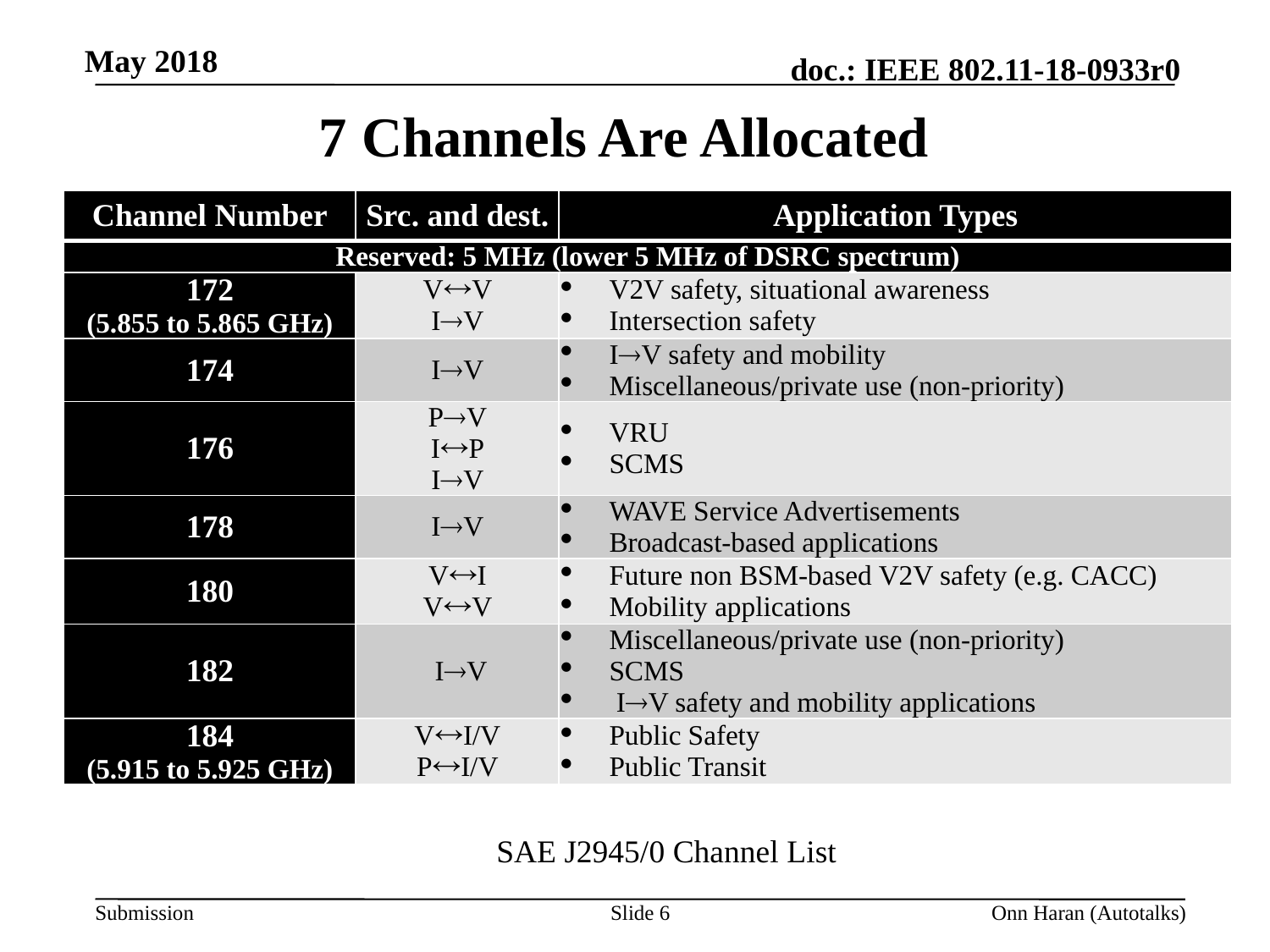

May 2018
# 7 Channels Are Allocated
| Channel Number | Src. and dest. | Application Types |
| --- | --- | --- |
| Reserved: 5 MHz (lower 5 MHz of DSRC spectrum) |  |  |
| 172 (5.855 to 5.865 GHz) | V↔V I→V | V2V safety, situational awareness Intersection safety |
| 174 | I→V | I→V safety and mobility Miscellaneous/private use (non-priority) |
| 176 | P→V I↔P I→V | VRU SCMS |
| 178 | I→V | WAVE Service Advertisements Broadcast-based applications |
| 180 | V↔I V↔V | Future non BSM-based V2V safety (e.g. CACC) Mobility applications |
| 182 | I→V | Miscellaneous/private use (non-priority) SCMS I→V safety and mobility applications |
| 184 (5.915 to 5.925 GHz) | V↔I/V P↔I/V | Public Safety Public Transit |
SAE J2945/0 Channel List
Slide 6
Onn Haran (Autotalks)